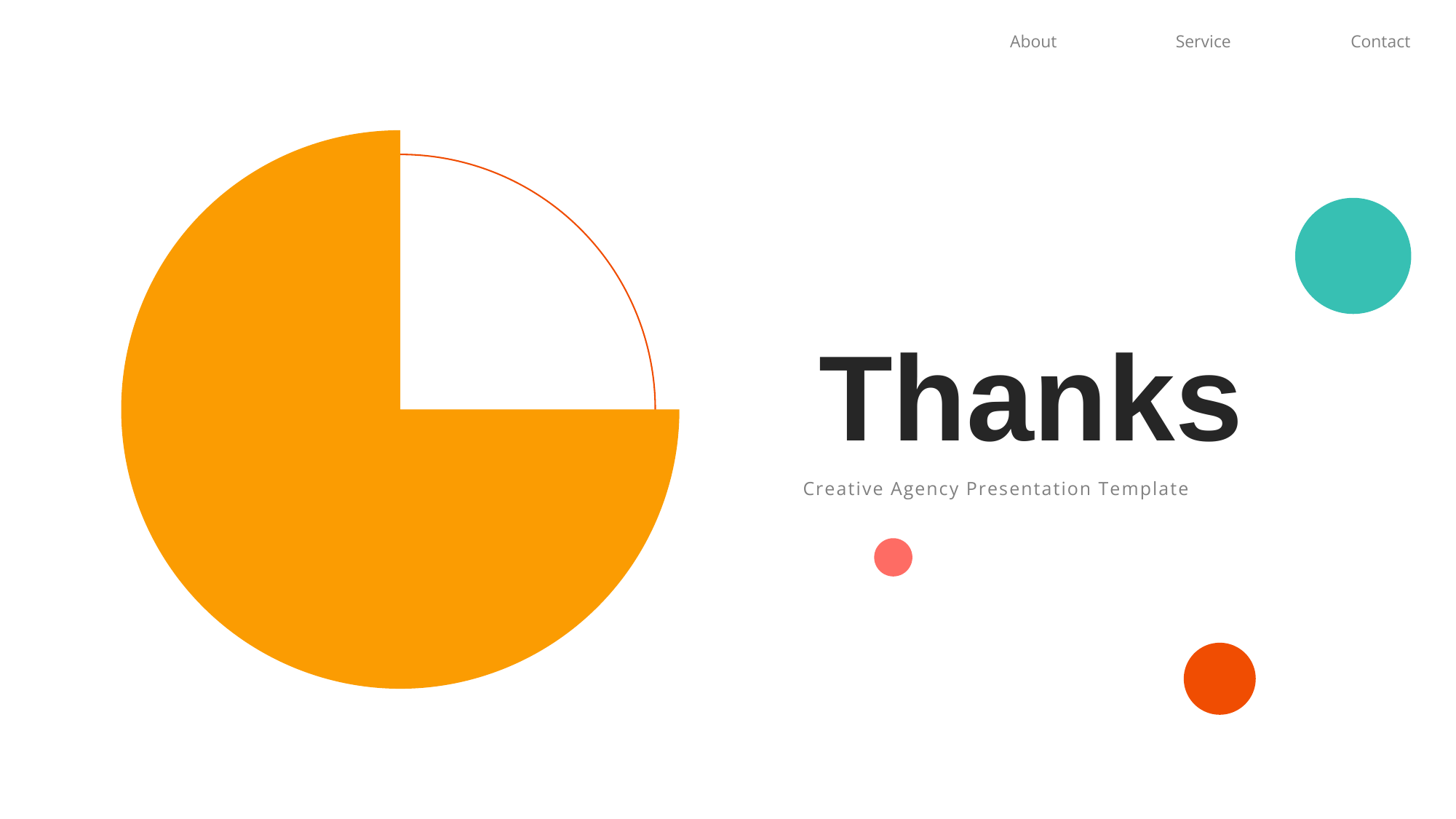

About
Service
Contact

Thanks
Creative Agency Presentation Template